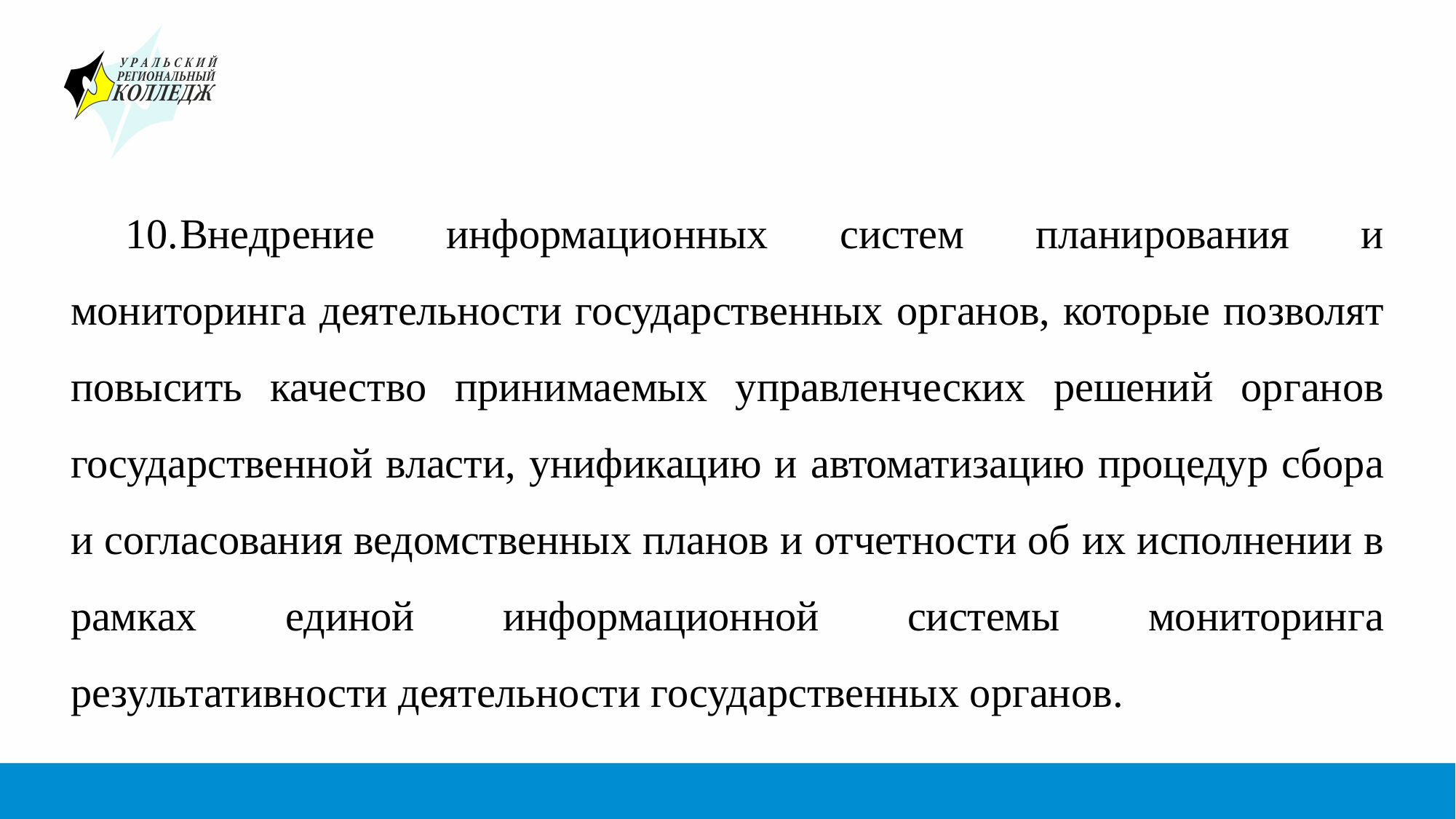

#
10.	Внедрение информационных систем планирования и мониторинга деятельности государственных органов, которые позволят повысить качество принимаемых управленческих решений органов государственной власти, унификацию и автоматизацию процедур сбора и согласования ведомственных планов и отчетности об их исполнении в рамках единой информационной системы мониторинга результативности деятельности государственных органов.